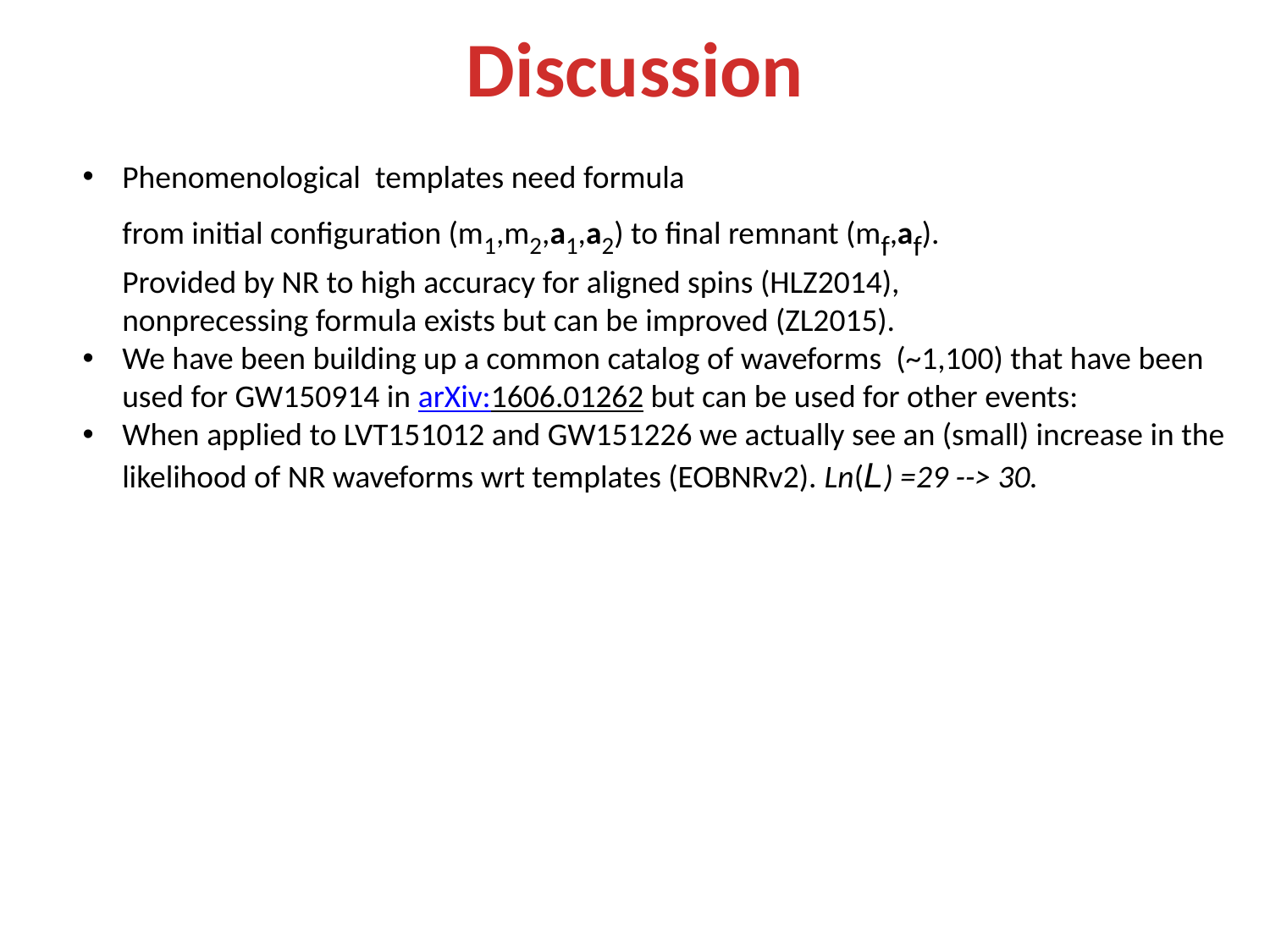

# Discussion
Phenomenological  templates need formula
from initial configuration (m1,m2,a1,a2) to final remnant (mf,af).
Provided by NR to high accuracy for aligned spins (HLZ2014),
nonprecessing formula exists but can be improved (ZL2015).
We have been building up a common catalog of waveforms  (~1,100) that have been
used for GW150914 in arXiv:1606.01262 but can be used for other events:
When applied to LVT151012 and GW151226 we actually see an (small) increase in the
likelihood of NR waveforms wrt templates (EOBNRv2). Ln(L) =29 --> 30.